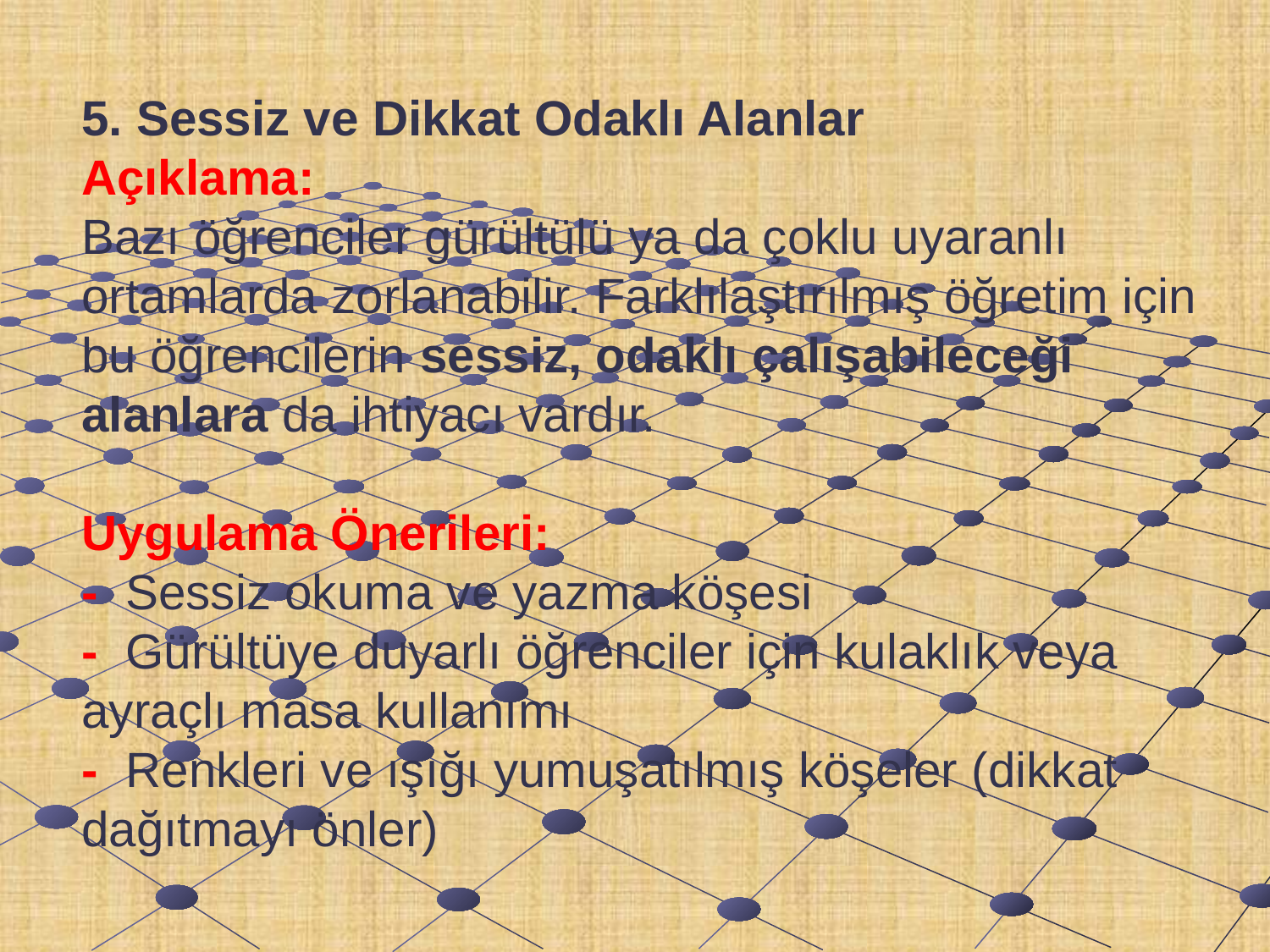

# 5. Sessiz ve Dikkat Odaklı Alanlar Açıklama: Bazı öğrenciler gürültülü ya da çoklu uyaranlı ortamlarda zorlanabilir. Farklılaştırılmış öğretim için bu öğrencilerin sessiz, odaklı çalışabileceği alanlara da ihtiyacı vardır. Uygulama Önerileri: -  Sessiz okuma ve yazma köşesi -  Gürültüye duyarlı öğrenciler için kulaklık veya ayraçlı masa kullanımı -  Renkleri ve ışığı yumuşatılmış köşeler (dikkat dağıtmayı önler)